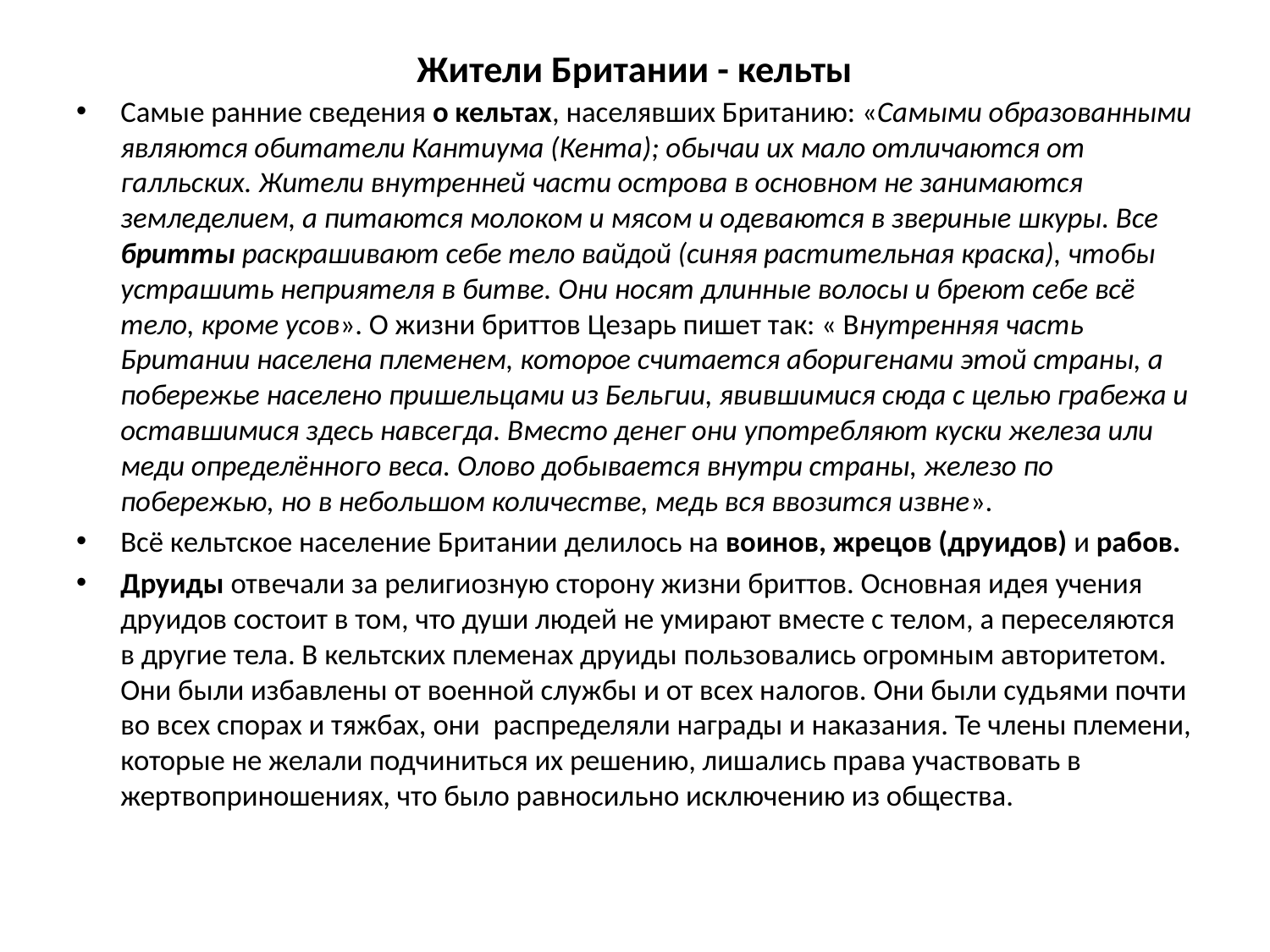

# Жители Британии - кельты
Самые ранние сведения о кельтах, населявших Британию: «Самыми образованными являются обитатели Кантиума (Кента); обычаи их мало отличаются от галльских. Жители внутренней части острова в основном не занимаются земледелием, а питаются молоком и мясом и одеваются в звериные шкуры. Все бритты раскрашивают себе тело вайдой (синяя растительная краска), чтобы устрашить неприятеля в битве. Они носят длинные волосы и бреют себе всё тело, кроме усов». О жизни бриттов Цезарь пишет так: « Внутренняя часть Британии населена племенем, которое считается аборигенами этой страны, а побережье населено пришельцами из Бельгии, явившимися сюда с целью грабежа и оставшимися здесь навсегда. Вместо денег они употребляют куски железа или меди определённого веса. Олово добывается внутри страны, железо по побережью, но в небольшом количестве, медь вся ввозится извне».
Всё кельтское население Британии делилось на воинов, жрецов (друидов) и рабов.
Друиды отвечали за религиозную сторону жизни бриттов. Основная идея учения друидов состоит в том, что души людей не умирают вместе с телом, а переселяются в другие тела. В кельтских племенах друиды пользовались огромным авторитетом. Они были избавлены от военной службы и от всех налогов. Они были судьями почти во всех спорах и тяжбах, они  распределяли награды и наказания. Те члены племени, которые не желали подчиниться их решению, лишались права участвовать в жертвоприношениях, что было равносильно исключению из общества.